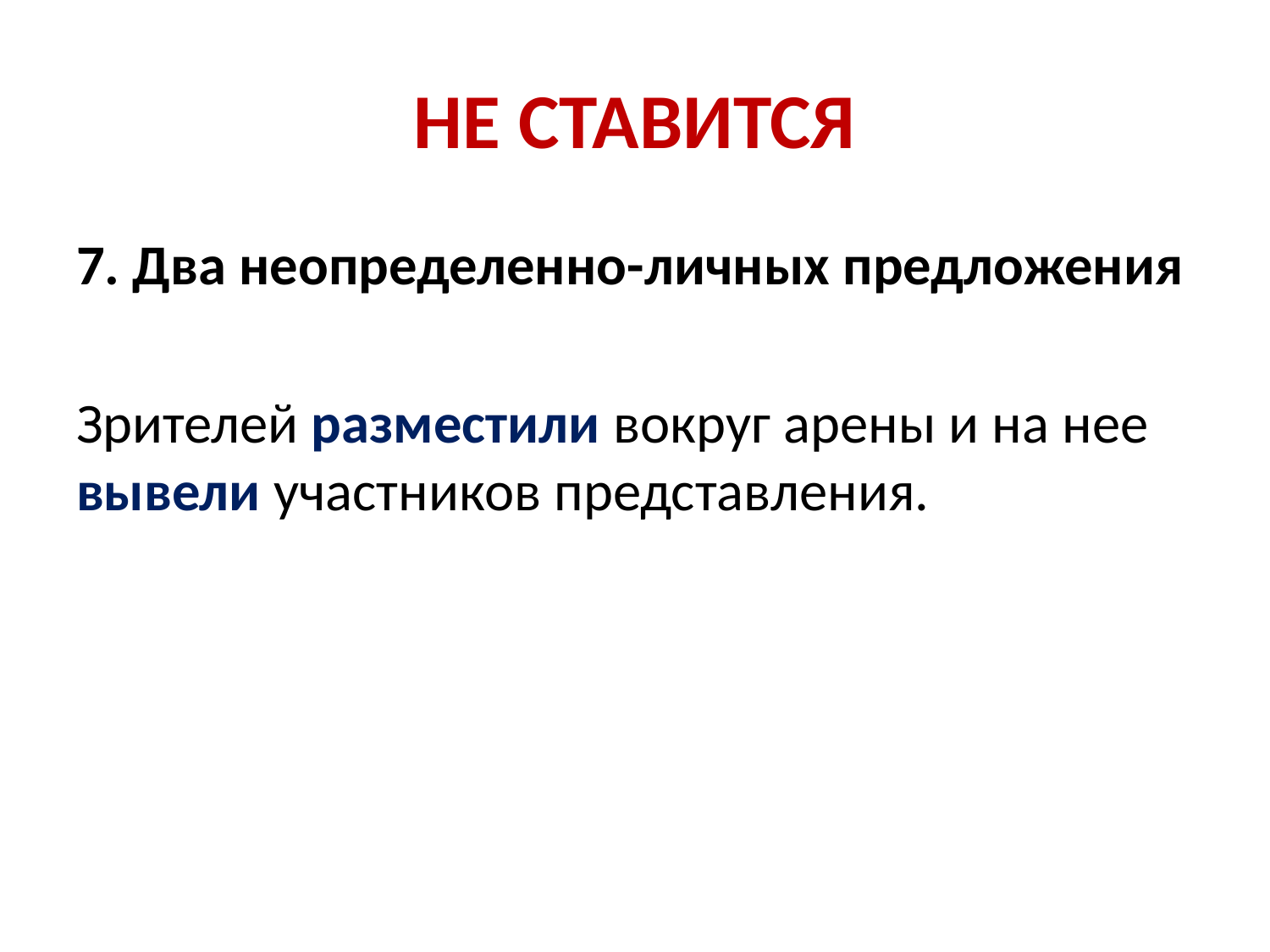

# НЕ СТАВИТСЯ
7. Два неопределенно-личных предложения

Зрителей разместили вокруг арены и на нее вывели участников представления.